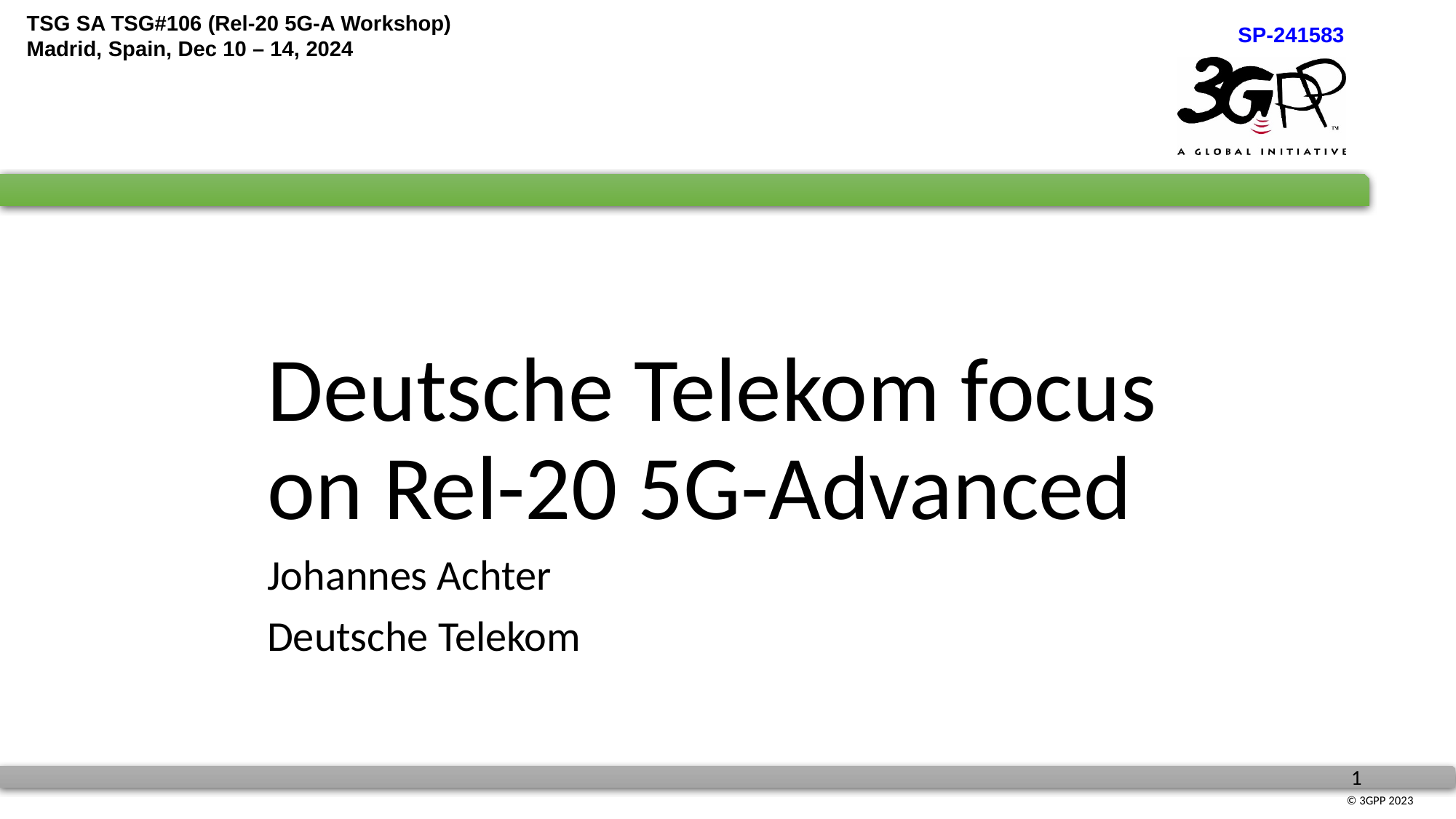

# Deutsche Telekom focus on Rel-20 5G-Advanced
Johannes Achter
Deutsche Telekom